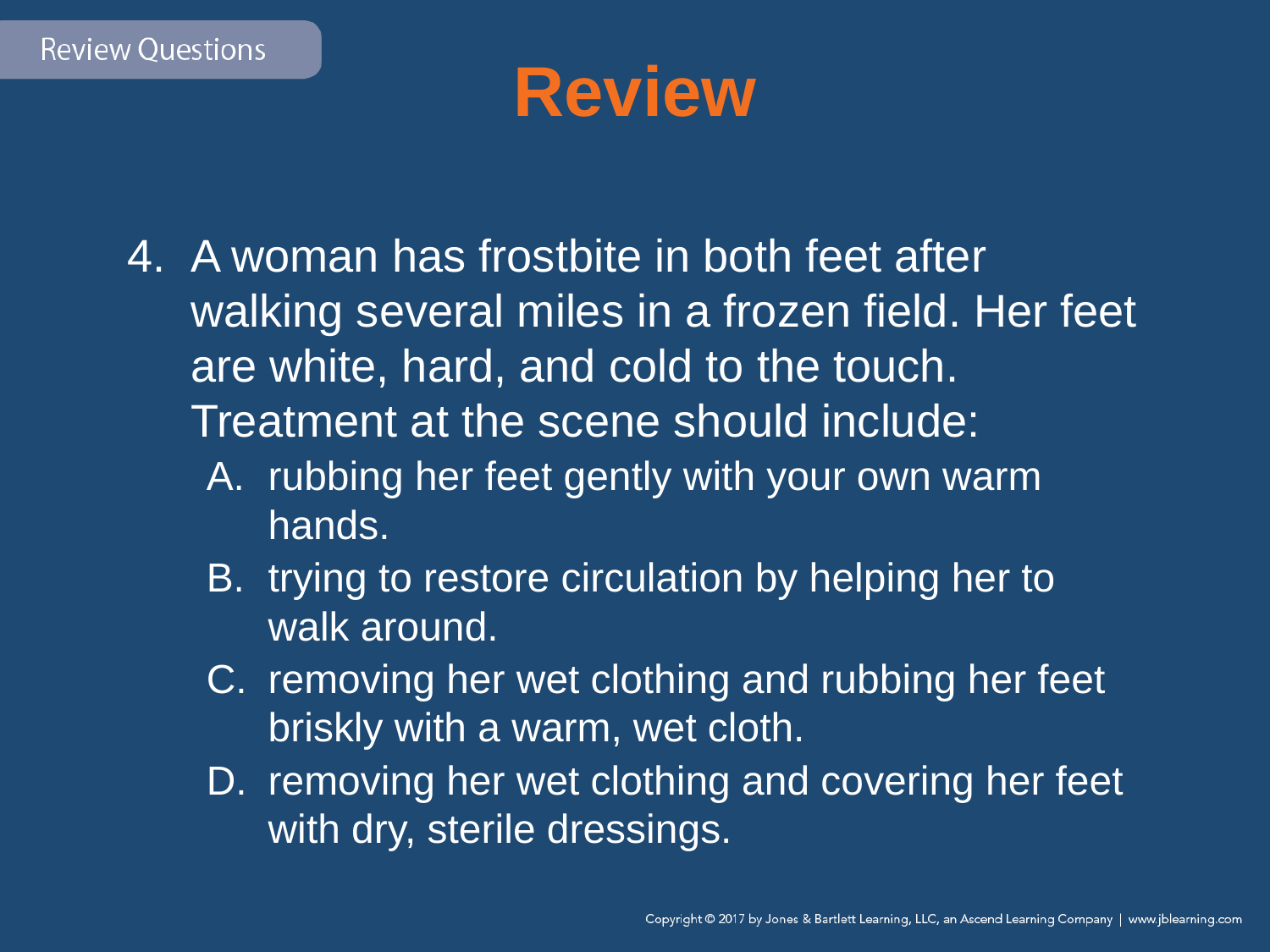

# Review
A woman has frostbite in both feet after walking several miles in a frozen field. Her feet are white, hard, and cold to the touch. Treatment at the scene should include:
rubbing her feet gently with your own warm hands.
trying to restore circulation by helping her to walk around.
removing her wet clothing and rubbing her feet briskly with a warm, wet cloth.
removing her wet clothing and covering her feet with dry, sterile dressings.